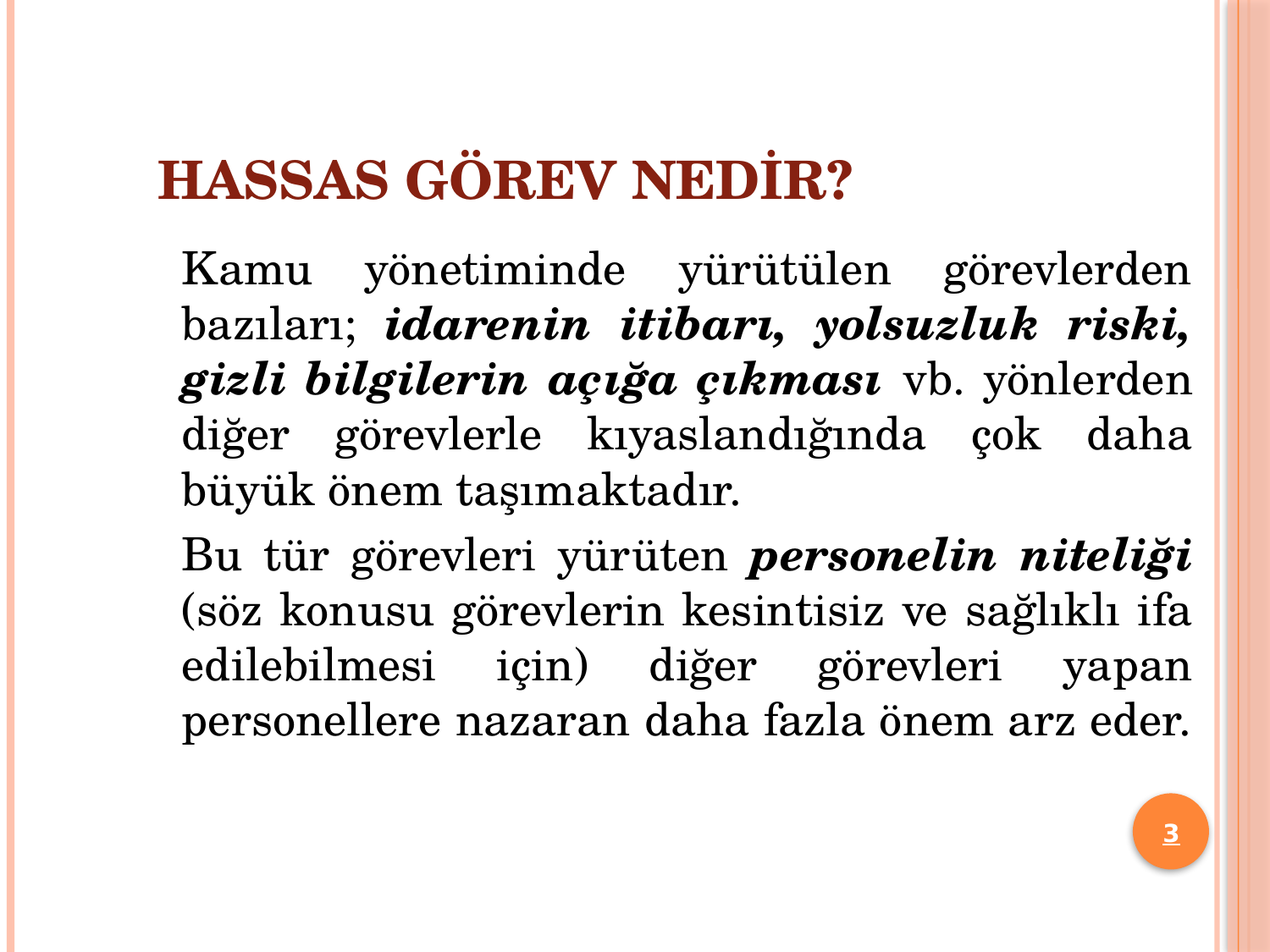

# Hassas Görev Nedir?
Kamu yönetiminde yürütülen görevlerden bazıları; idarenin itibarı, yolsuzluk riski, gizli bilgilerin açığa çıkması vb. yönlerden diğer görevlerle kıyaslandığında çok daha büyük önem taşımaktadır.
Bu tür görevleri yürüten personelin niteliği (söz konusu görevlerin kesintisiz ve sağlıklı ifa edilebilmesi için) diğer görevleri yapan personellere nazaran daha fazla önem arz eder.
3